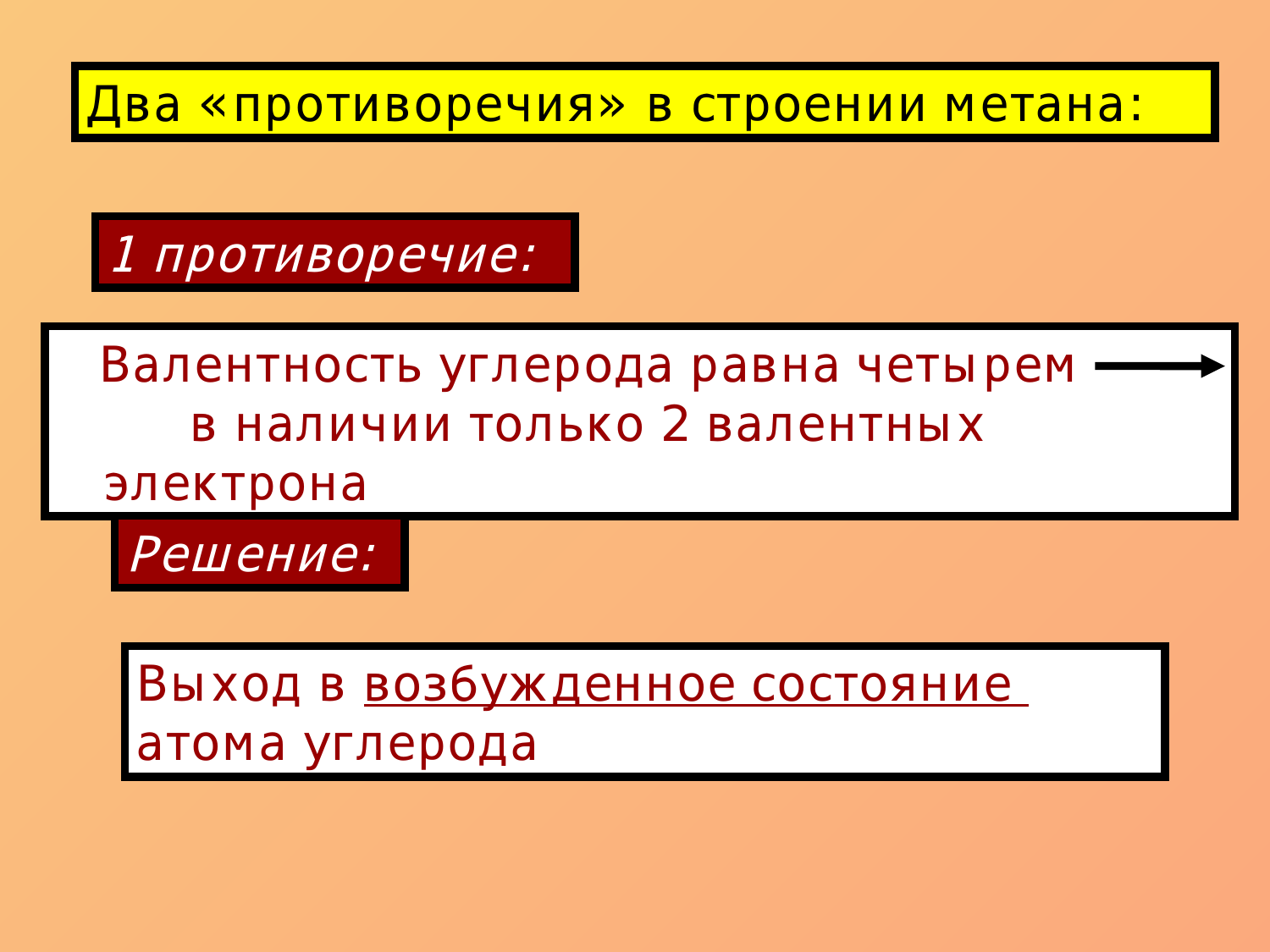

Два «противоречия» в строении метана:
1 противоречие:
   Валентность углерода равна четырем                в наличии только 2 валентных электрона

Решение:
Выход в возбужденное состояние атома углерода